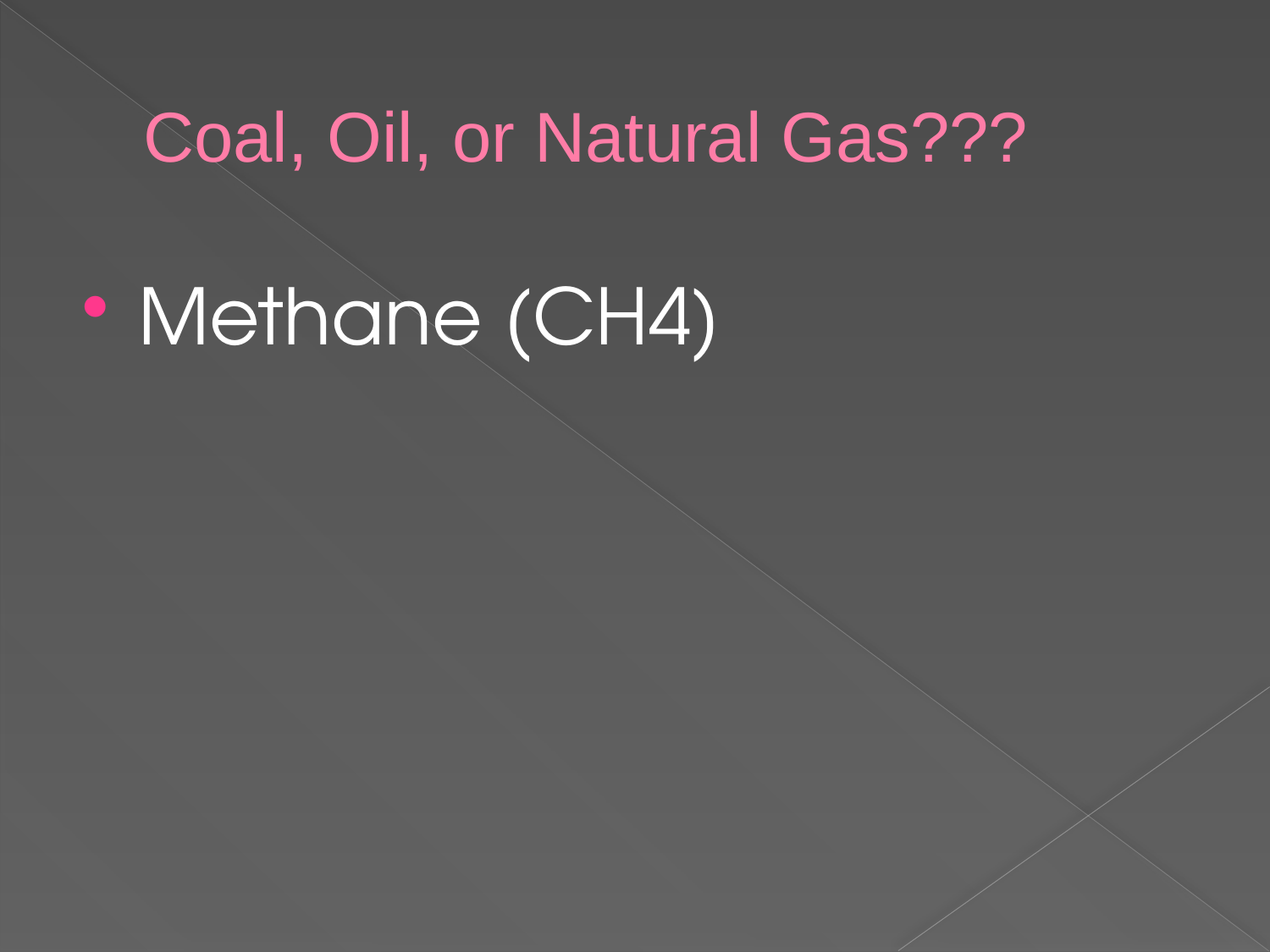

# Coal, Oil, or Natural Gas???
Methane (CH4)